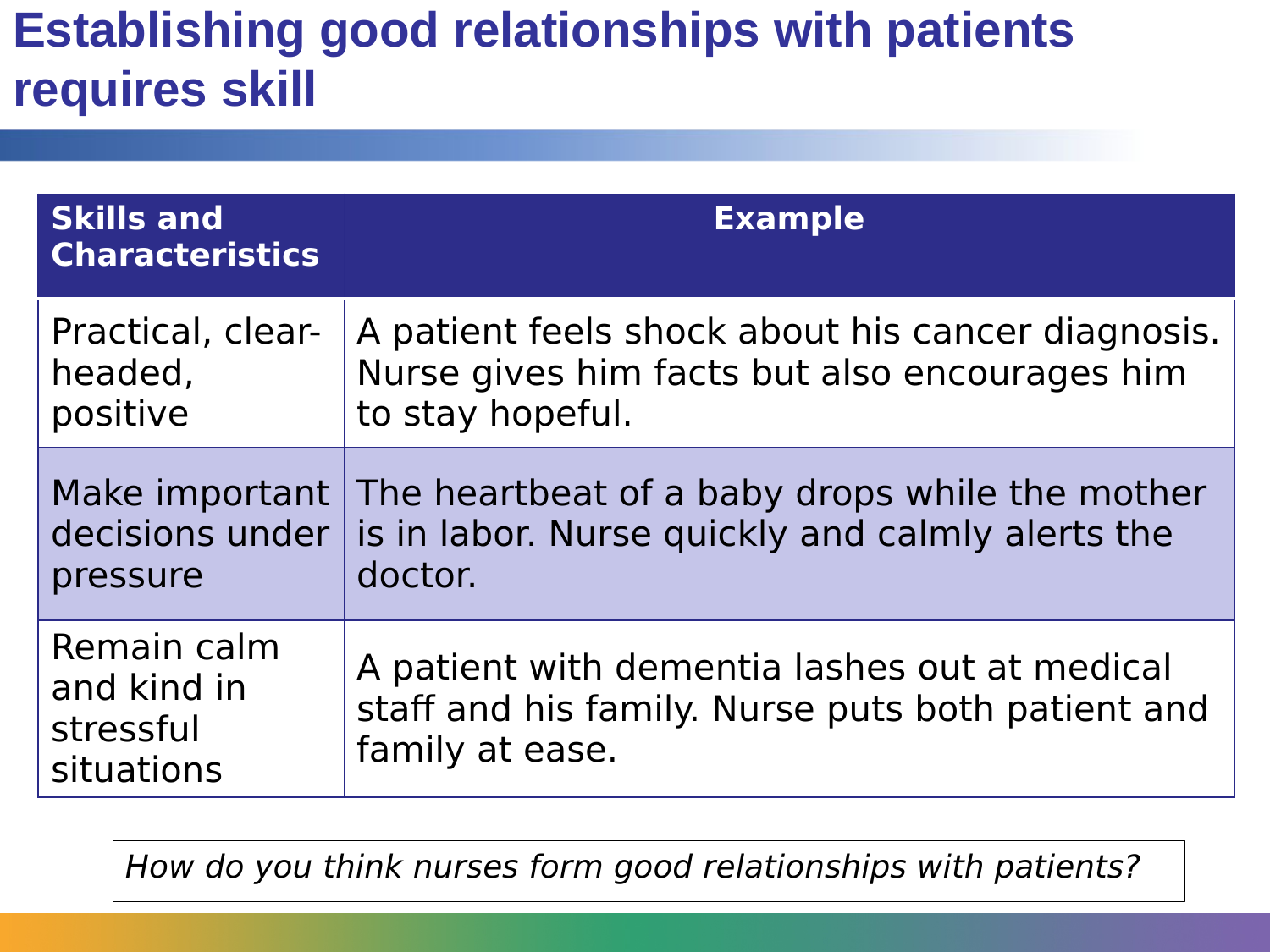

# Establishing good relationships with patients requires skill
| Skills and Characteristics | Example |
| --- | --- |
| Practical, clear-headed, positive | A patient feels shock about his cancer diagnosis. Nurse gives him facts but also encourages him to stay hopeful. |
| Make important decisions under pressure | The heartbeat of a baby drops while the mother is in labor. Nurse quickly and calmly alerts the doctor. |
| Remain calm and kind in stressful situations | A patient with dementia lashes out at medical staff and his family. Nurse puts both patient and family at ease. |
How do you think nurses form good relationships with patients?